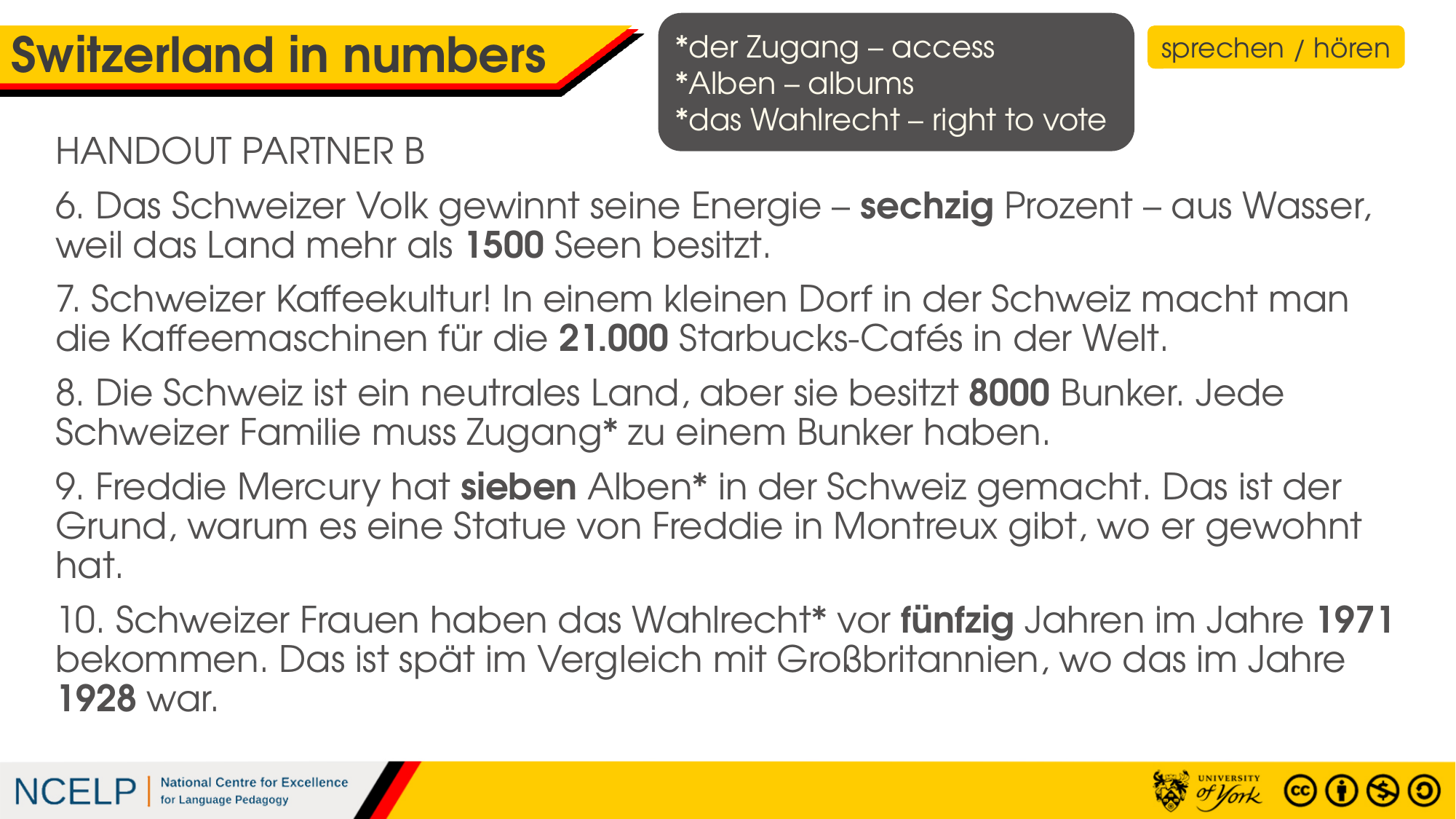

*der Zugang – access
*Alben – albums
*das Wahlrecht – right to vote
# Switzerland in numbers
sprechen / hören
HANDOUT PARTNER B
6. Das Schweizer Volk gewinnt seine Energie – sechzig Prozent – aus Wasser, weil das Land mehr als 1500 Seen besitzt.
7. Schweizer Kaffeekultur! In einem kleinen Dorf in der Schweiz macht man die Kaffeemaschinen für die 21.000 Starbucks-Cafés in der Welt.
8. Die Schweiz ist ein neutrales Land, aber sie besitzt 8000 Bunker. Jede Schweizer Familie muss Zugang* zu einem Bunker haben.
9. Freddie Mercury hat sieben Alben* in der Schweiz gemacht. Das ist der Grund, warum es eine Statue von Freddie in Montreux gibt, wo er gewohnt hat.
10. Schweizer Frauen haben das Wahlrecht* vor fünfzig Jahren im Jahre 1971 bekommen. Das ist spät im Vergleich mit Großbritannien, wo das im Jahre 1928 war.